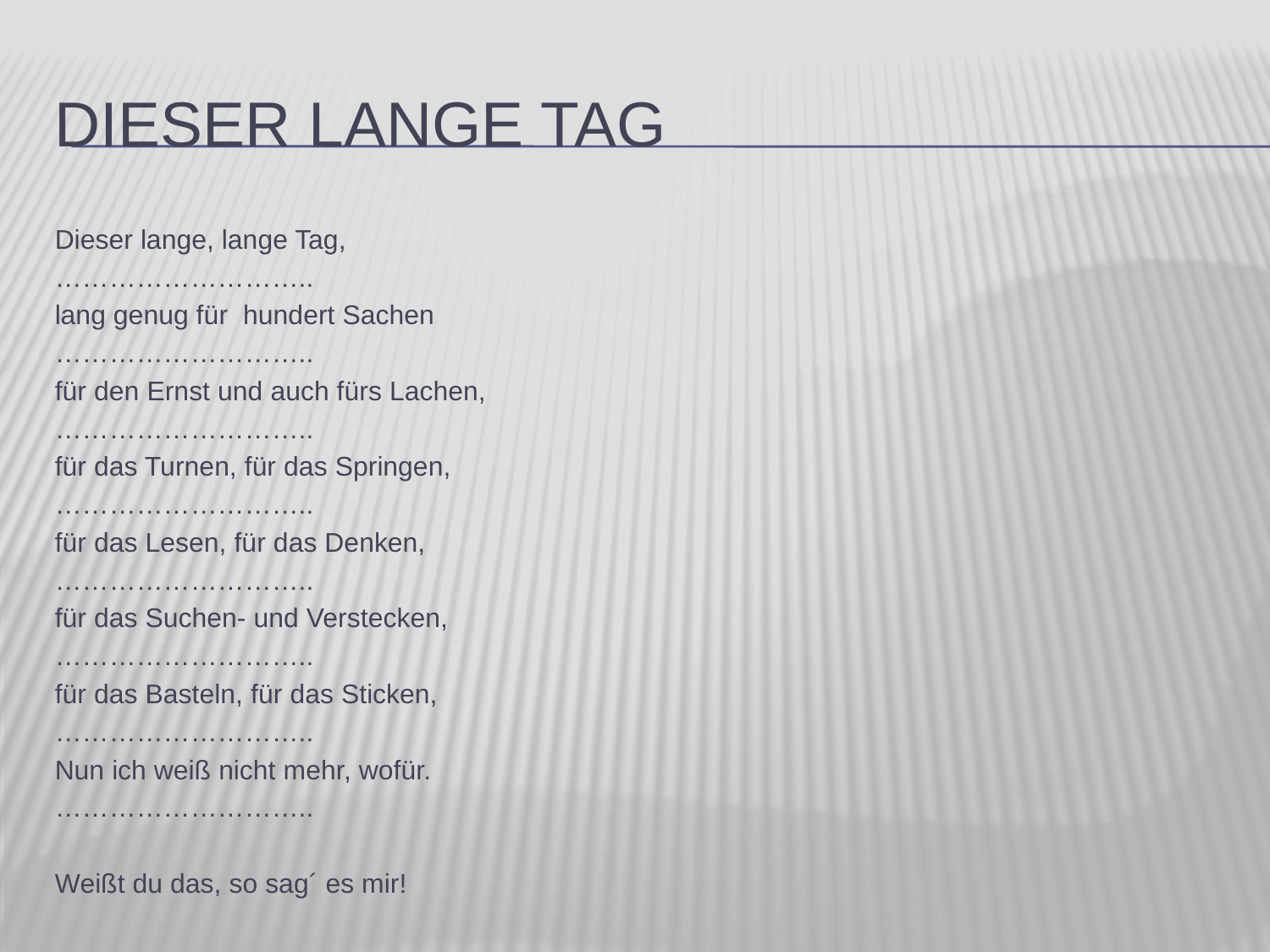

# Dieser lange tag
Dieser lange, lange Tag,
………………………..
lang genug für  hundert Sachen
………………………..
für den Ernst und auch fürs Lachen,
………………………..
für das Turnen, für das Springen,
………………………..
für das Lesen, für das Denken,
………………………..
für das Suchen- und Verstecken,
………………………..
für das Basteln, für das Sticken,
………………………..
Nun ich weiß nicht mehr, wofür.
………………………..

Weißt du das, so sag´ es mir!